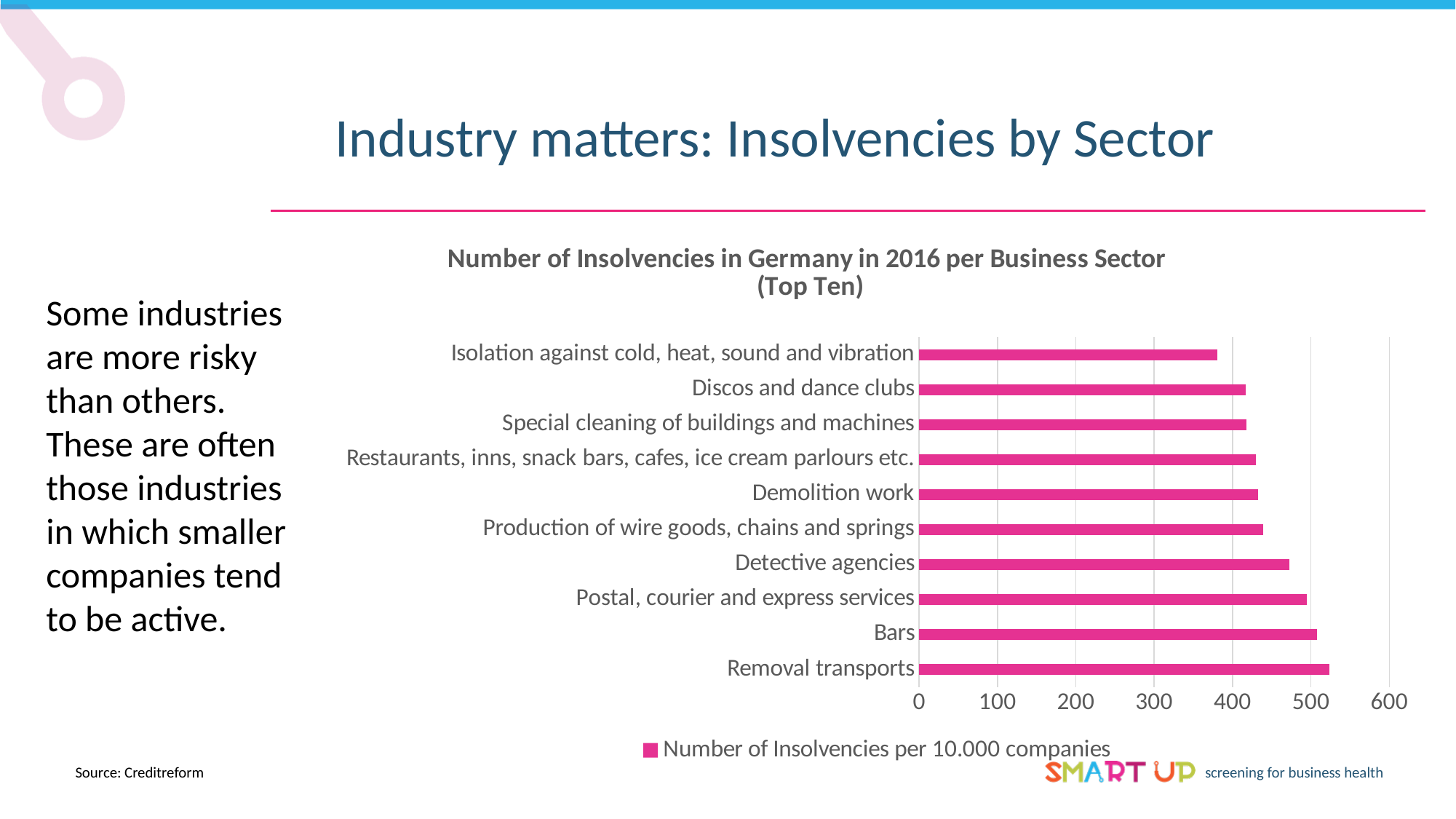

Industry matters: Insolvencies by Sector

### Chart: Number of Insolvencies in Germany in 2016 per Business Sector
(Top Ten)

| Category | Number of Insolvencies per 10.000 companies |
|---|---|
| Removal transports | 524.0 |
| Bars | 508.0 |
| Postal, courier and express services | 495.0 |
| Detective agencies | 473.0 |
| Production of wire goods, chains and springs | 439.0 |
| Demolition work | 433.0 |
| Restaurants, inns, snack bars, cafes, ice cream parlours etc. | 430.0 |
| Special cleaning of buildings and machines | 418.0 |
| Discos and dance clubs | 417.0 |
| Isolation against cold, heat, sound and vibration | 381.0 |
Some industries are more risky than others. These are often those industries in which smaller companies tend to be active.
Source: Creditreform